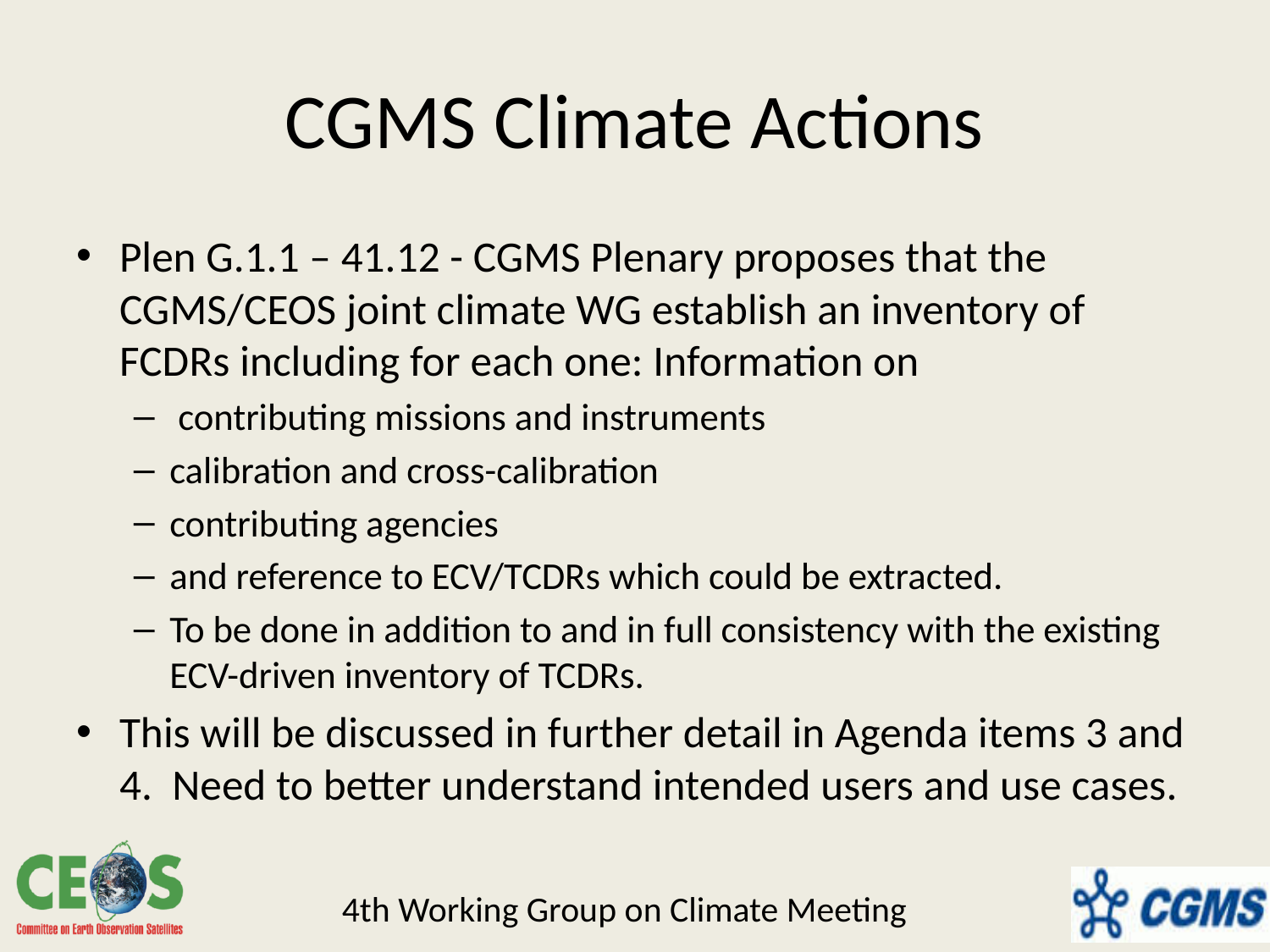

# CGMS Climate Actions
Plen G.1.1 – 41.12 - CGMS Plenary proposes that the CGMS/CEOS joint climate WG establish an inventory of FCDRs including for each one: Information on
 contributing missions and instruments
calibration and cross-calibration
contributing agencies
and reference to ECV/TCDRs which could be extracted.
To be done in addition to and in full consistency with the existing ECV-driven inventory of TCDRs.
This will be discussed in further detail in Agenda items 3 and 4.  Need to better understand intended users and use cases.
4th Working Group on Climate Meeting